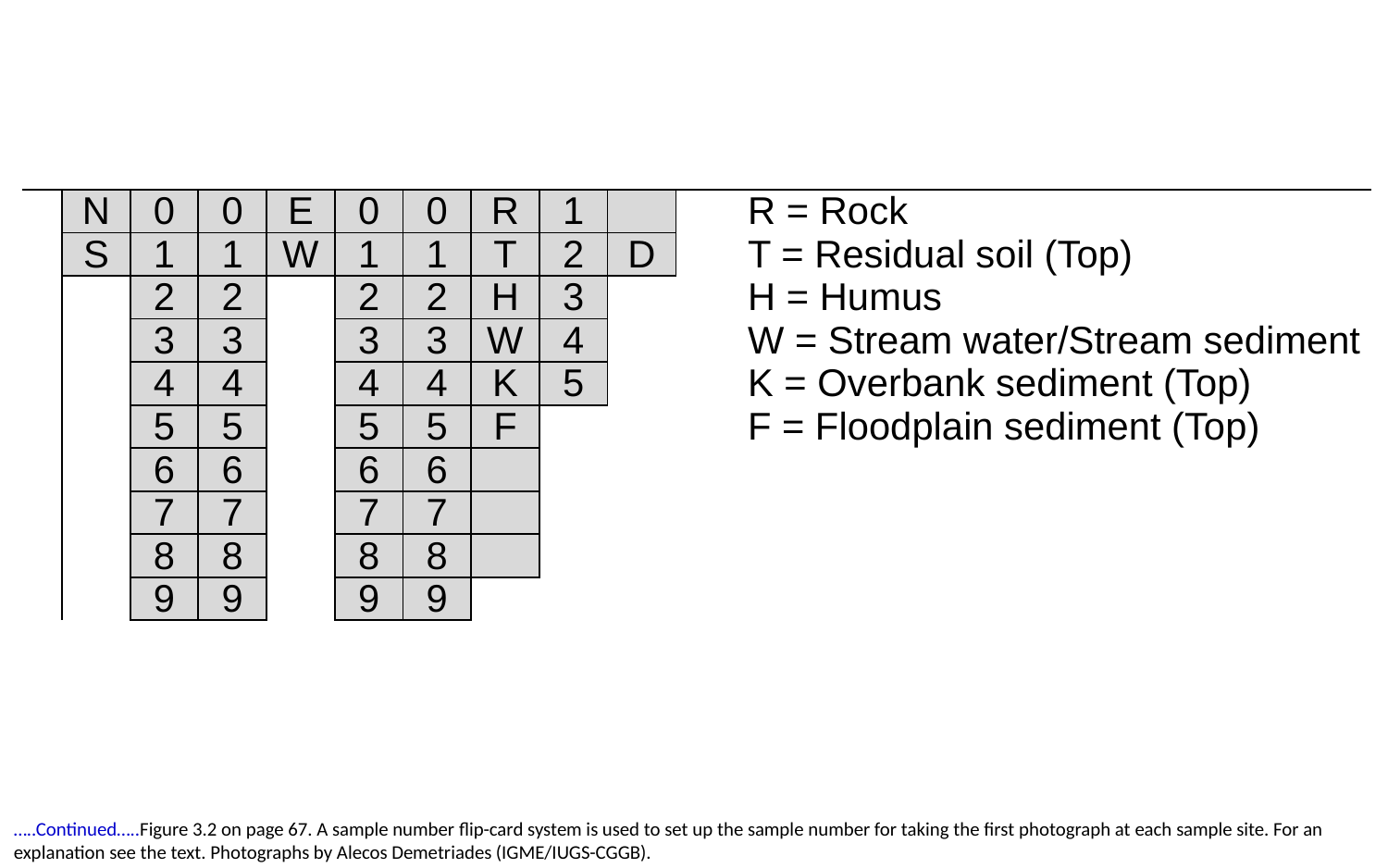

|  | N | 0 | 0 | E | 0 | 0 | R | 1 |  |  | R = Rock |
| --- | --- | --- | --- | --- | --- | --- | --- | --- | --- | --- | --- |
|  | S | 1 | 1 | W | 1 | 1 | T | 2 | D |  | T = Residual soil (Top) |
|  |  | 2 | 2 |  | 2 | 2 | H | 3 |  |  | H = Humus |
|  |  | 3 | 3 |  | 3 | 3 | W | 4 |  |  | W = Stream water/Stream sediment |
|  |  | 4 | 4 |  | 4 | 4 | K | 5 |  |  | K = Overbank sediment (Top) |
|  |  | 5 | 5 |  | 5 | 5 | F |  |  |  | F = Floodplain sediment (Top) |
|  |  | 6 | 6 |  | 6 | 6 |  |  |  |  |  |
|  |  | 7 | 7 |  | 7 | 7 |  |  |  |  |  |
|  |  | 8 | 8 |  | 8 | 8 |  |  |  |  |  |
|  |  | 9 | 9 |  | 9 | 9 |  |  |  |  |  |
…..Continued…..Figure 3.2 on page 67. A sample number flip-card system is used to set up the sample number for taking the first photograph at each sample site. For an explanation see the text. Photographs by Alecos Demetriades (IGME/IUGS-CGGB).